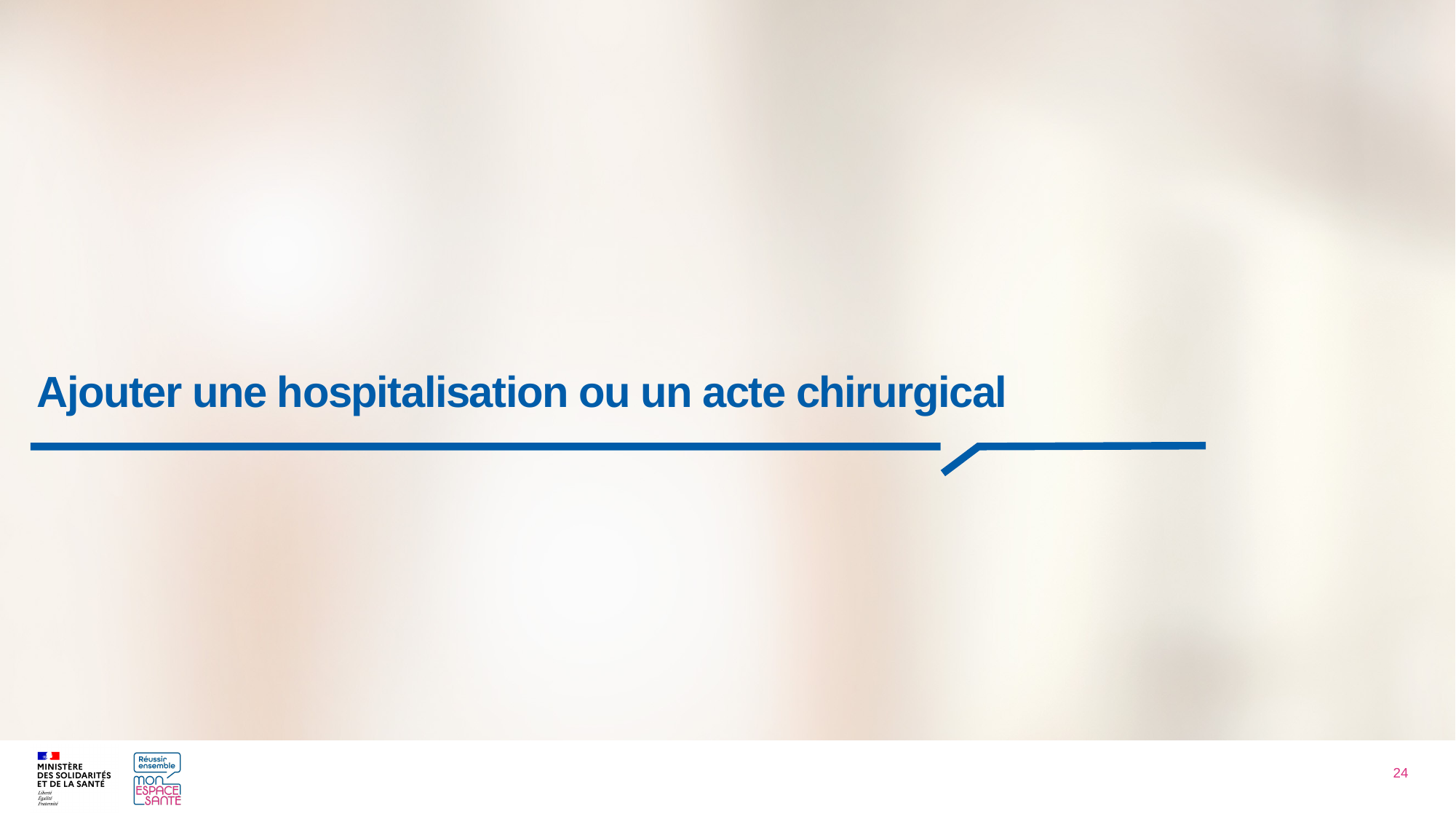

Ajouter une hospitalisation ou un acte chirurgical

24